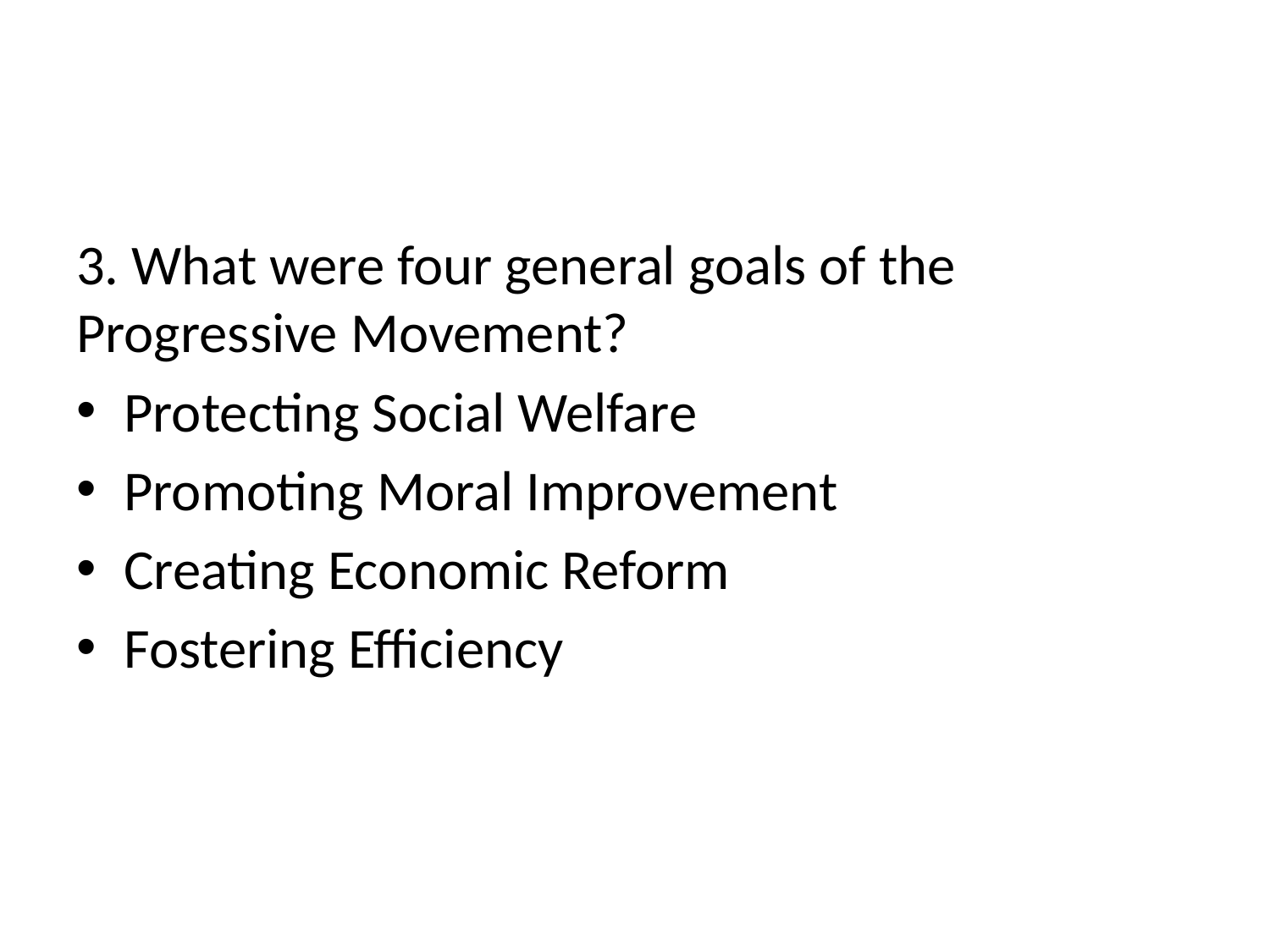

#
3. What were four general goals of the Progressive Movement?
Protecting Social Welfare
Promoting Moral Improvement
Creating Economic Reform
Fostering Efficiency